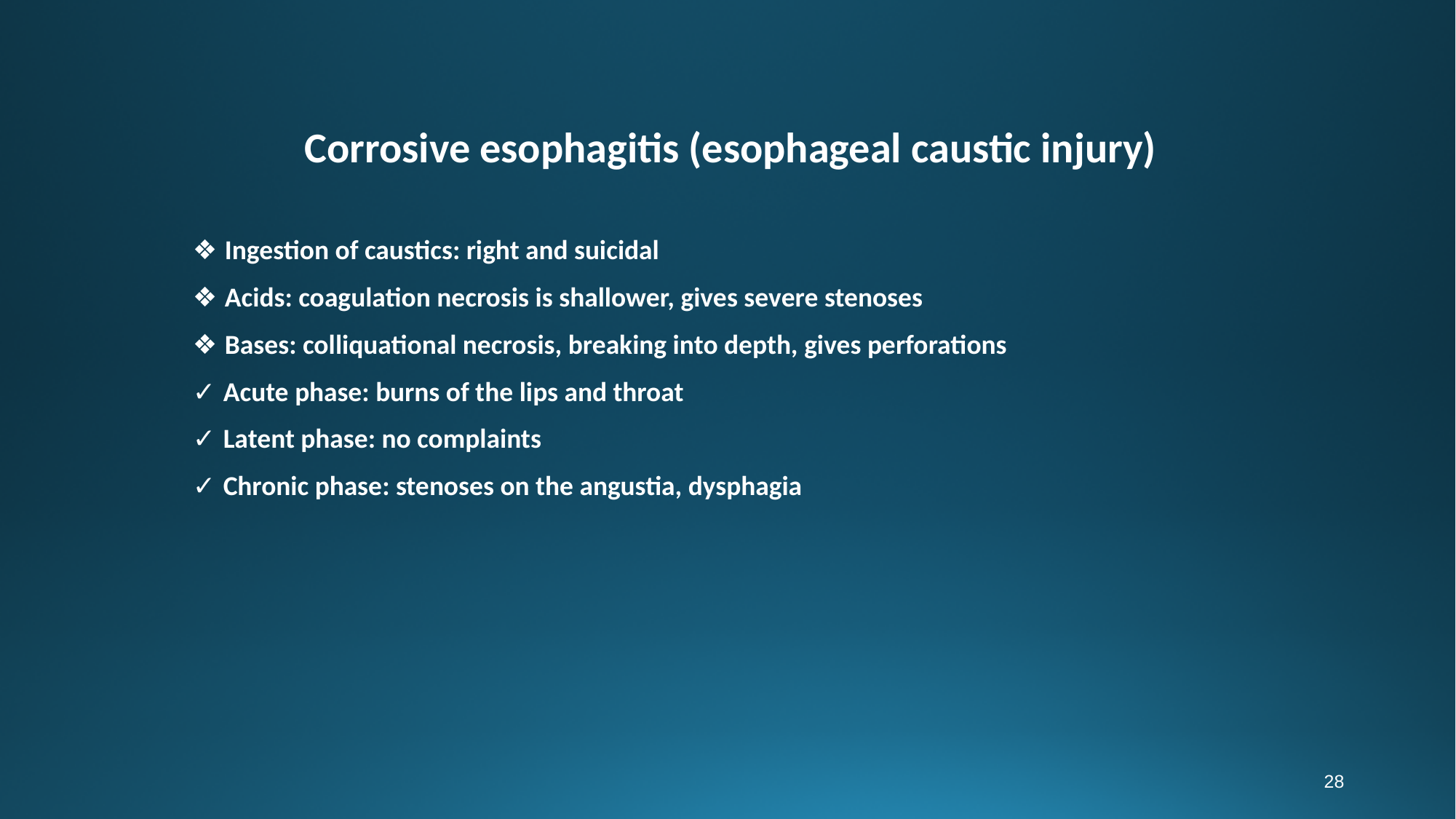

Corrosive esophagitis (esophageal caustic injury)

❖ Ingestion of caustics: right and suicidal
❖ Acids: coagulation necrosis is shallower, gives severe stenoses
❖ Bases: colliquational necrosis, breaking into depth, gives perforations
✓ Acute phase: burns of the lips and throat
✓ Latent phase: no complaints
✓ Chronic phase: stenoses on the angustia, dysphagia
28